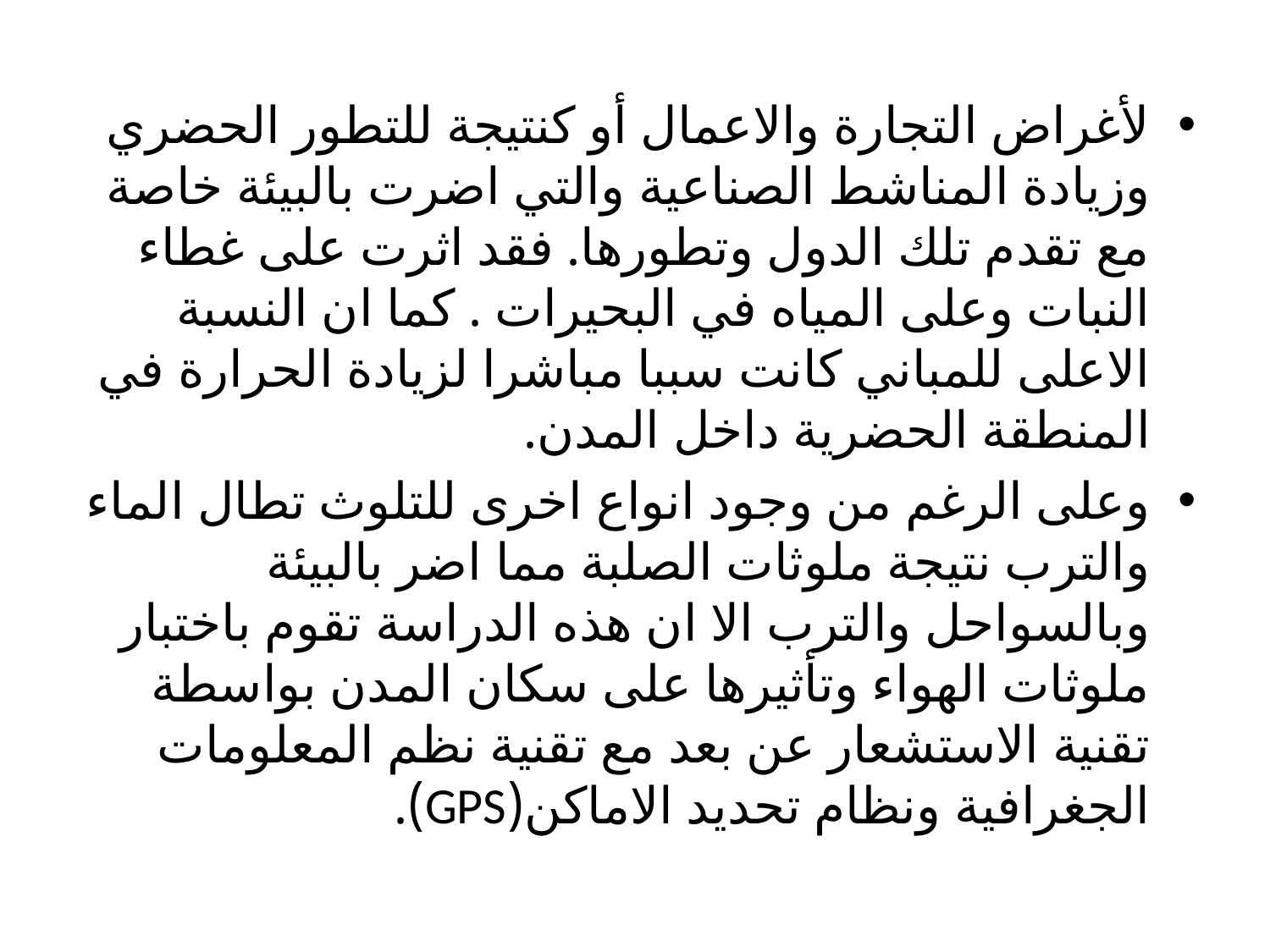

لأغراض التجارة والاعمال أو كنتيجة للتطور الحضري وزيادة المناشط الصناعية والتي اضرت بالبيئة خاصة مع تقدم تلك الدول وتطورها. فقد اثرت على غطاء النبات وعلى المياه في البحيرات . كما ان النسبة الاعلى للمباني كانت سببا مباشرا لزيادة الحرارة في المنطقة الحضرية داخل المدن.
وعلى الرغم من وجود انواع اخرى للتلوث تطال الماء والترب نتيجة ملوثات الصلبة مما اضر بالبيئة وبالسواحل والترب الا ان هذه الدراسة تقوم باختبار ملوثات الهواء وتأثيرها على سكان المدن بواسطة تقنية الاستشعار عن بعد مع تقنية نظم المعلومات الجغرافية ونظام تحديد الاماكن(GPS).